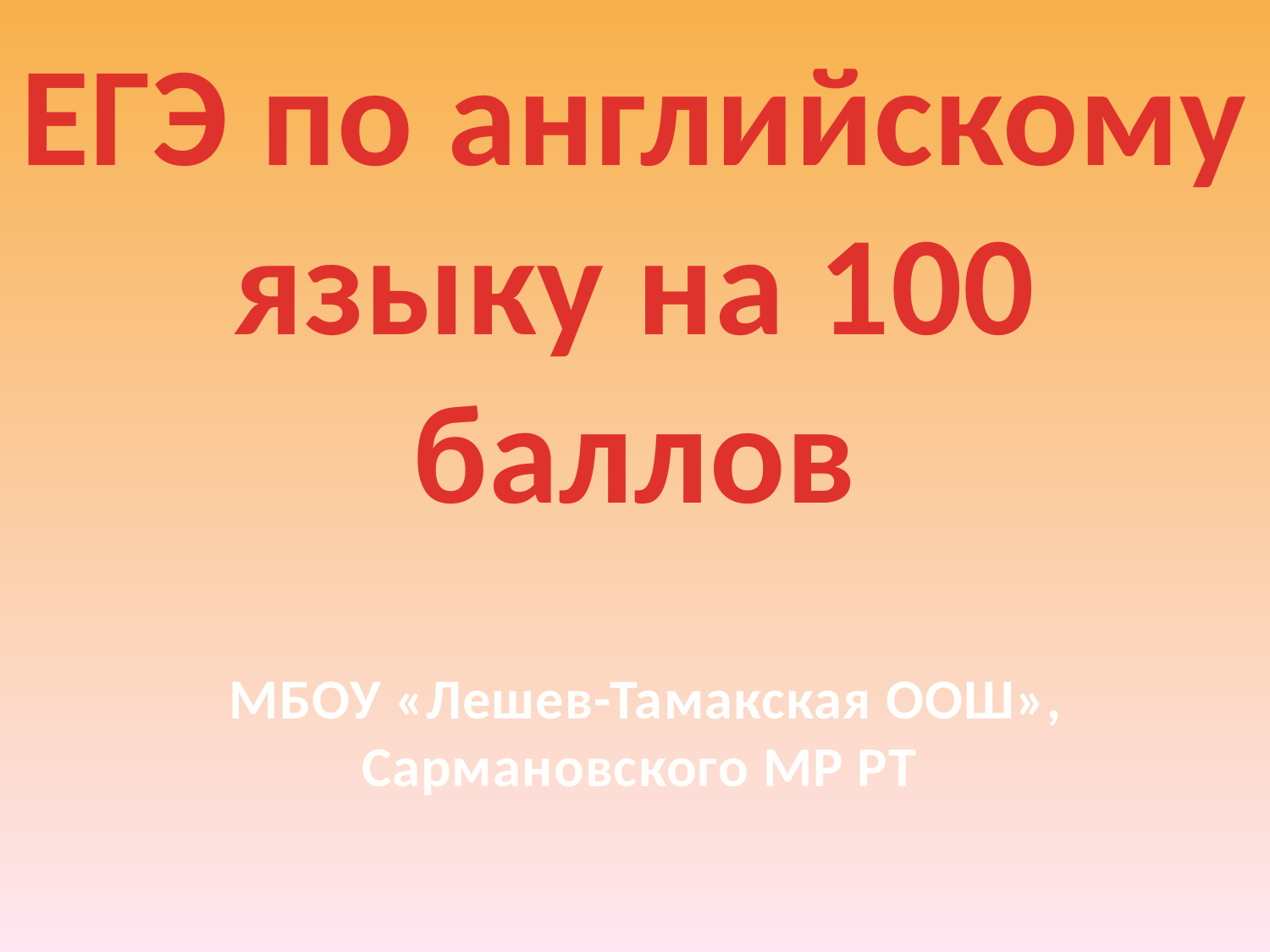

# ЕГЭ по английскому языку на 100 баллов
 МБОУ «Лешев-Тамакская ООШ», Сармановского МР РТ